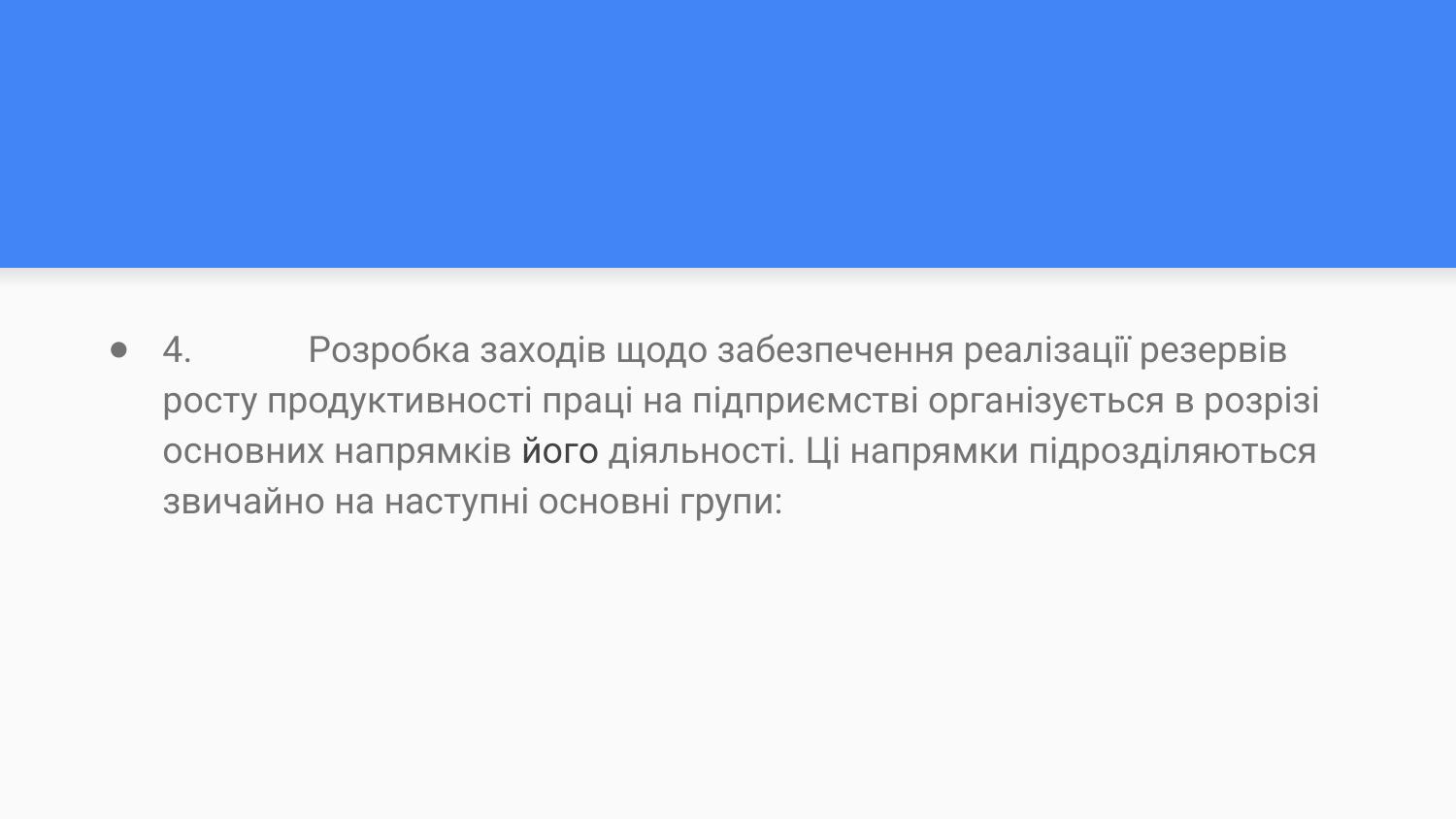

#
4.	Розробка заходів щодо забезпечення реалізації резервів росту продуктивності праці на підприємстві організується в розрізі основних напрямків його діяльності. Ці напрямки підрозділяються звичайно на наступні основні групи: